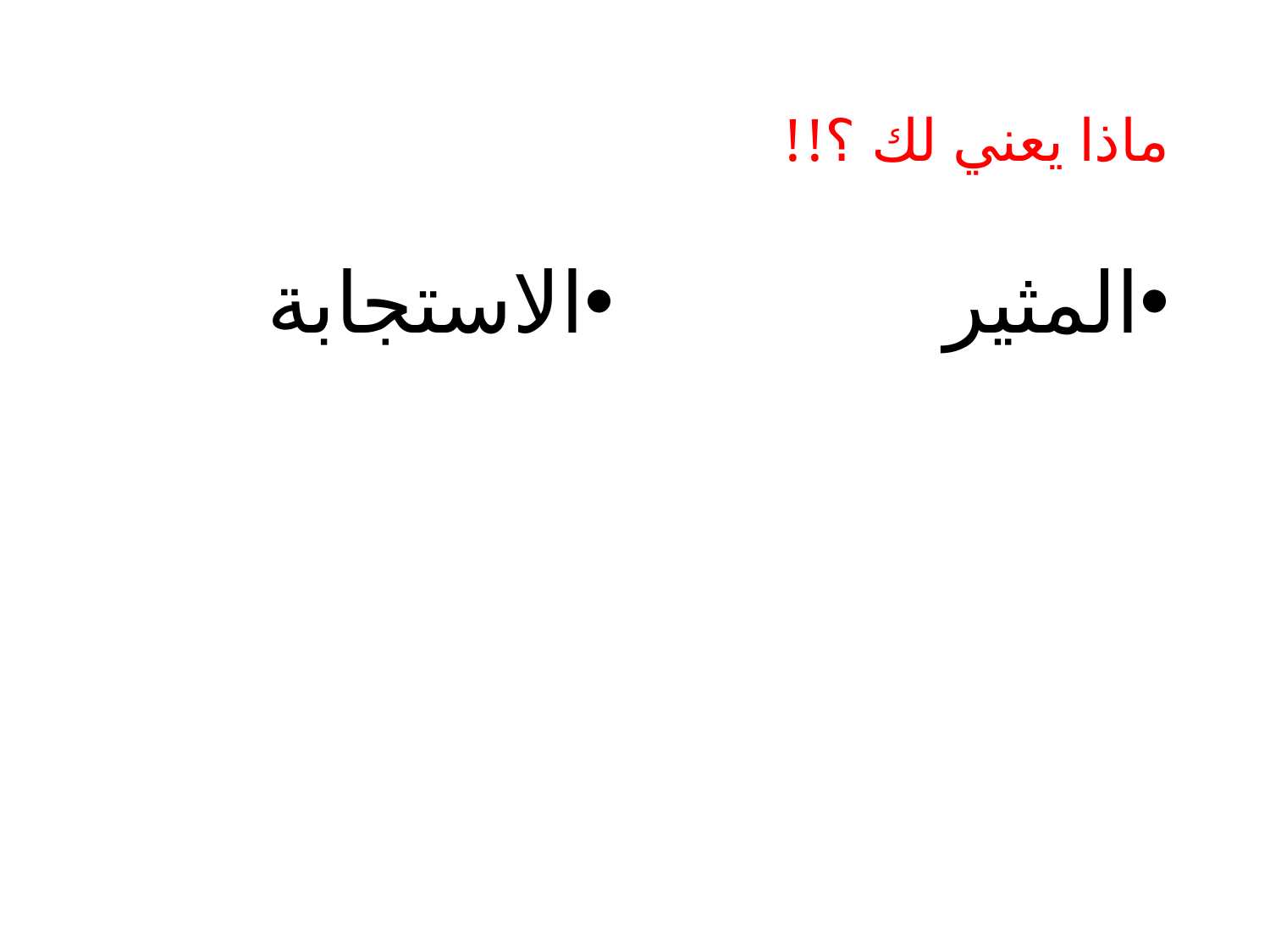

# ماذا يعني لك ؟!!
الاستجابة
المثير